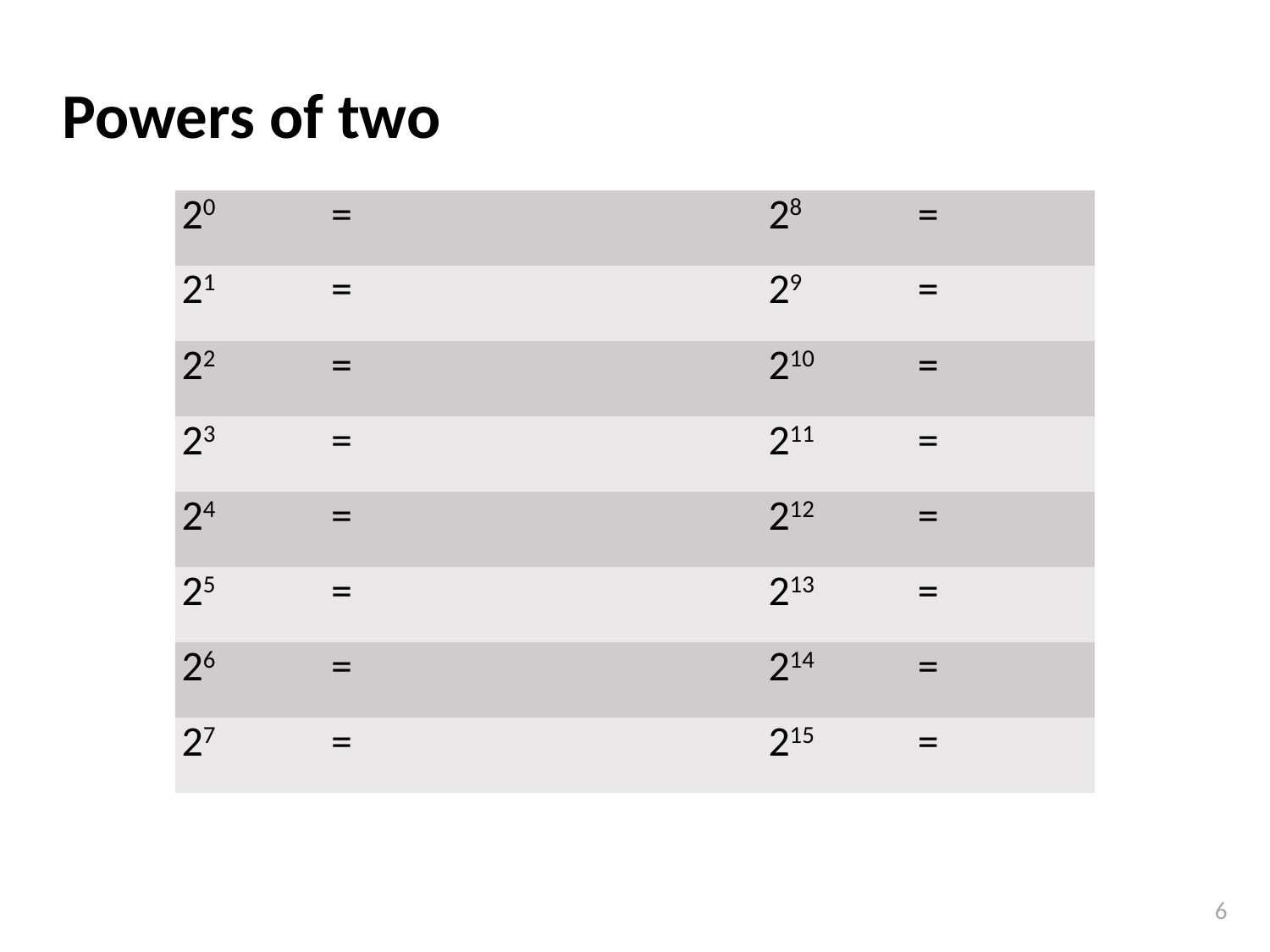

# Powers of two
| 20 | = |  |  | 28 | = |  |
| --- | --- | --- | --- | --- | --- | --- |
| 21 | = |  |  | 29 | = |  |
| 22 | = |  |  | 210 | = |  |
| 23 | = |  |  | 211 | = |  |
| 24 | = |  |  | 212 | = |  |
| 25 | = |  |  | 213 | = |  |
| 26 | = |  |  | 214 | = |  |
| 27 | = |  |  | 215 | = |  |